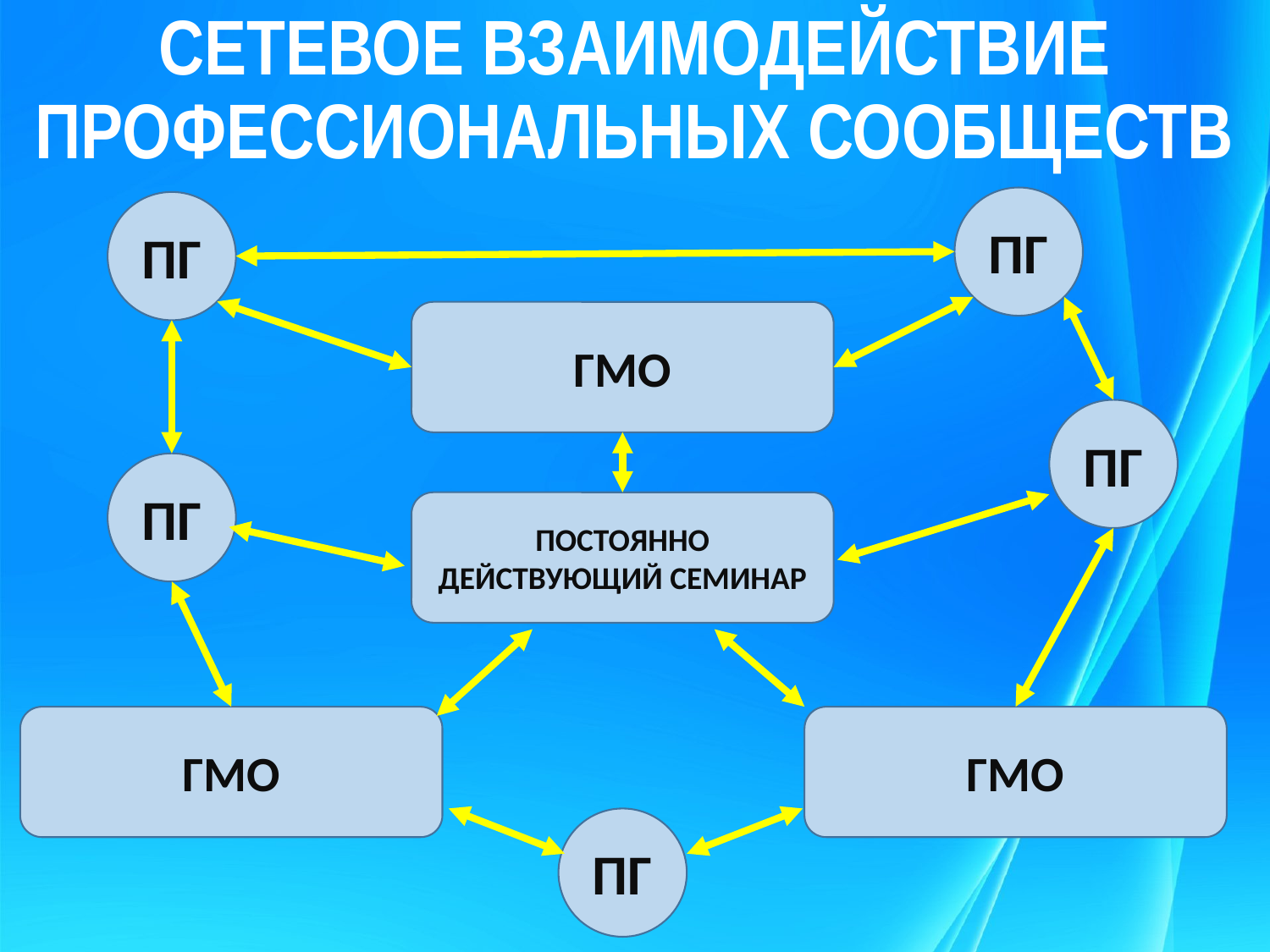

# СЕТЕВОЕ ВЗАИМОДЕЙСТВИЕ ПРОФЕССИОНАЛЬНЫХ СООБЩЕСТВ
ПГ
ПГ
ГМО
ПГ
ПГ
ПОСТОЯННО ДЕЙСТВУЮЩИЙ СЕМИНАР
ГМО
ГМО
ПГ
ПГ